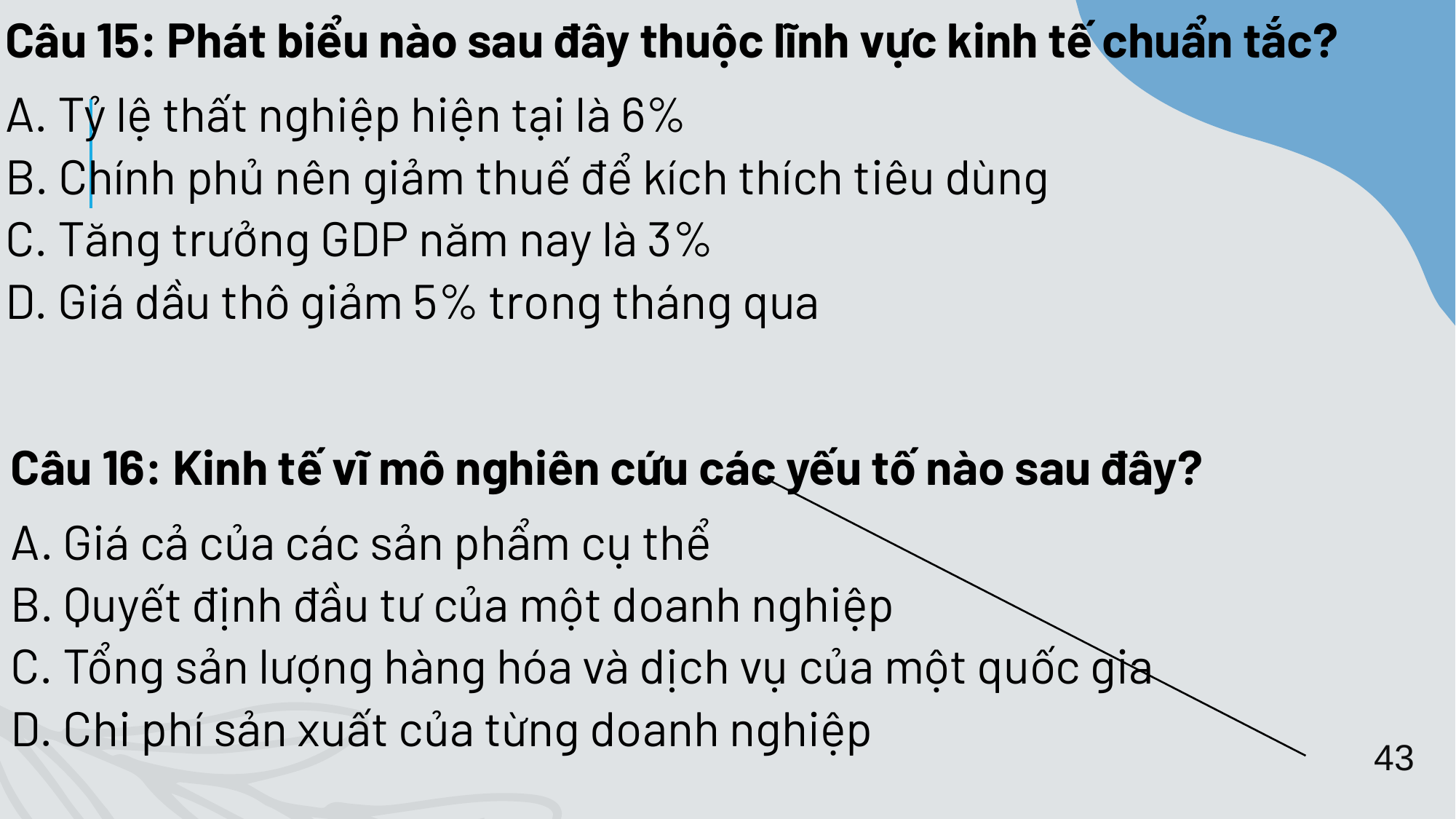

Câu 15: Phát biểu nào sau đây thuộc lĩnh vực kinh tế chuẩn tắc?
A. Tỷ lệ thất nghiệp hiện tại là 6%
B. Chính phủ nên giảm thuế để kích thích tiêu dùng
C. Tăng trưởng GDP năm nay là 3%
D. Giá dầu thô giảm 5% trong tháng qua

Câu 16: Kinh tế vĩ mô nghiên cứu các yếu tố nào sau đây?
A. Giá cả của các sản phẩm cụ thể
B. Quyết định đầu tư của một doanh nghiệp
C. Tổng sản lượng hàng hóa và dịch vụ của một quốc gia
D. Chi phí sản xuất của từng doanh nghiệp
43